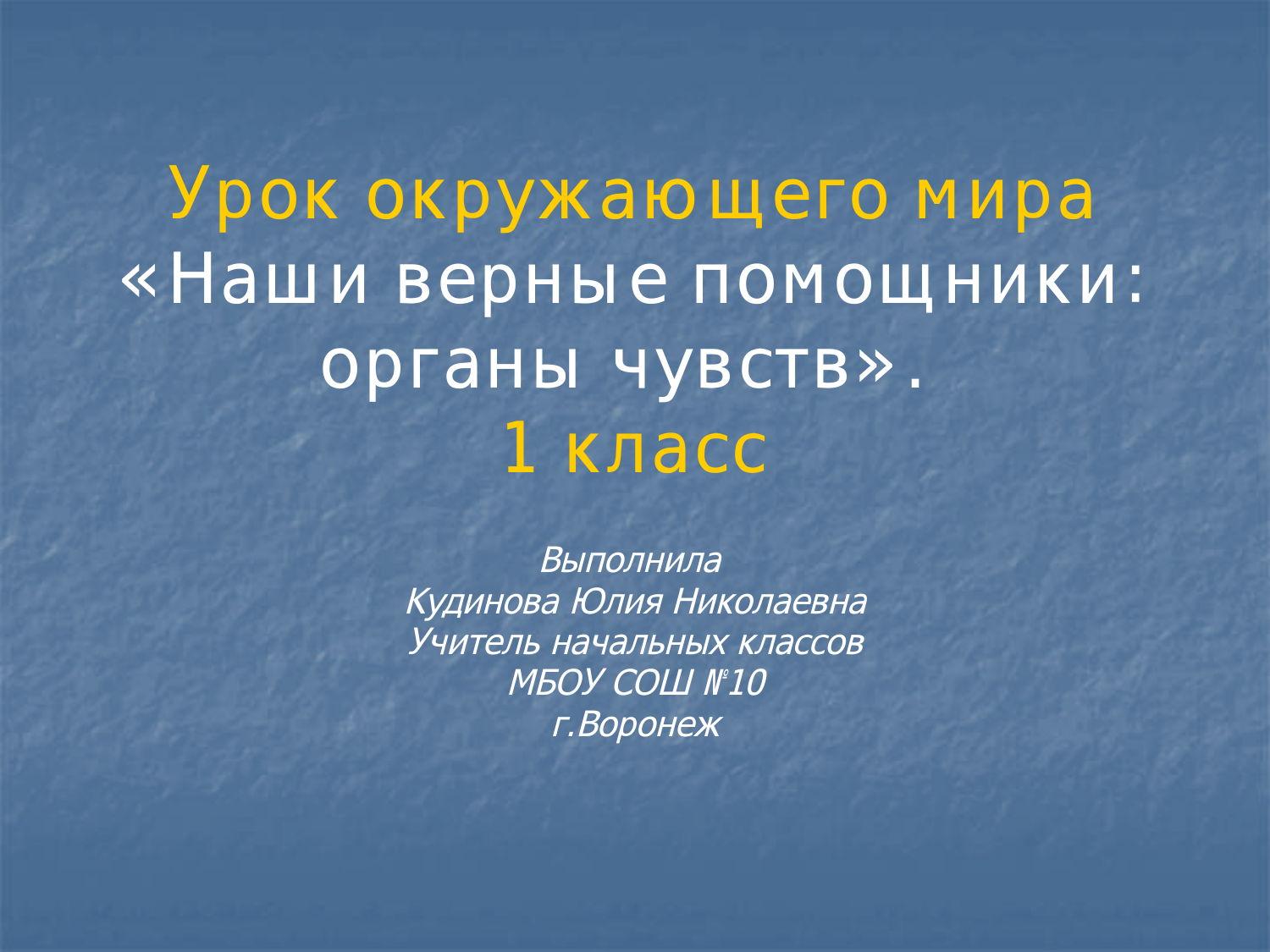

# Урок окружающего мира «Наши верные помощники: органы чувств». 1 класс
Выполнила
Кудинова Юлия Николаевна
Учитель начальных классов
МБОУ СОШ №10
г.Воронеж